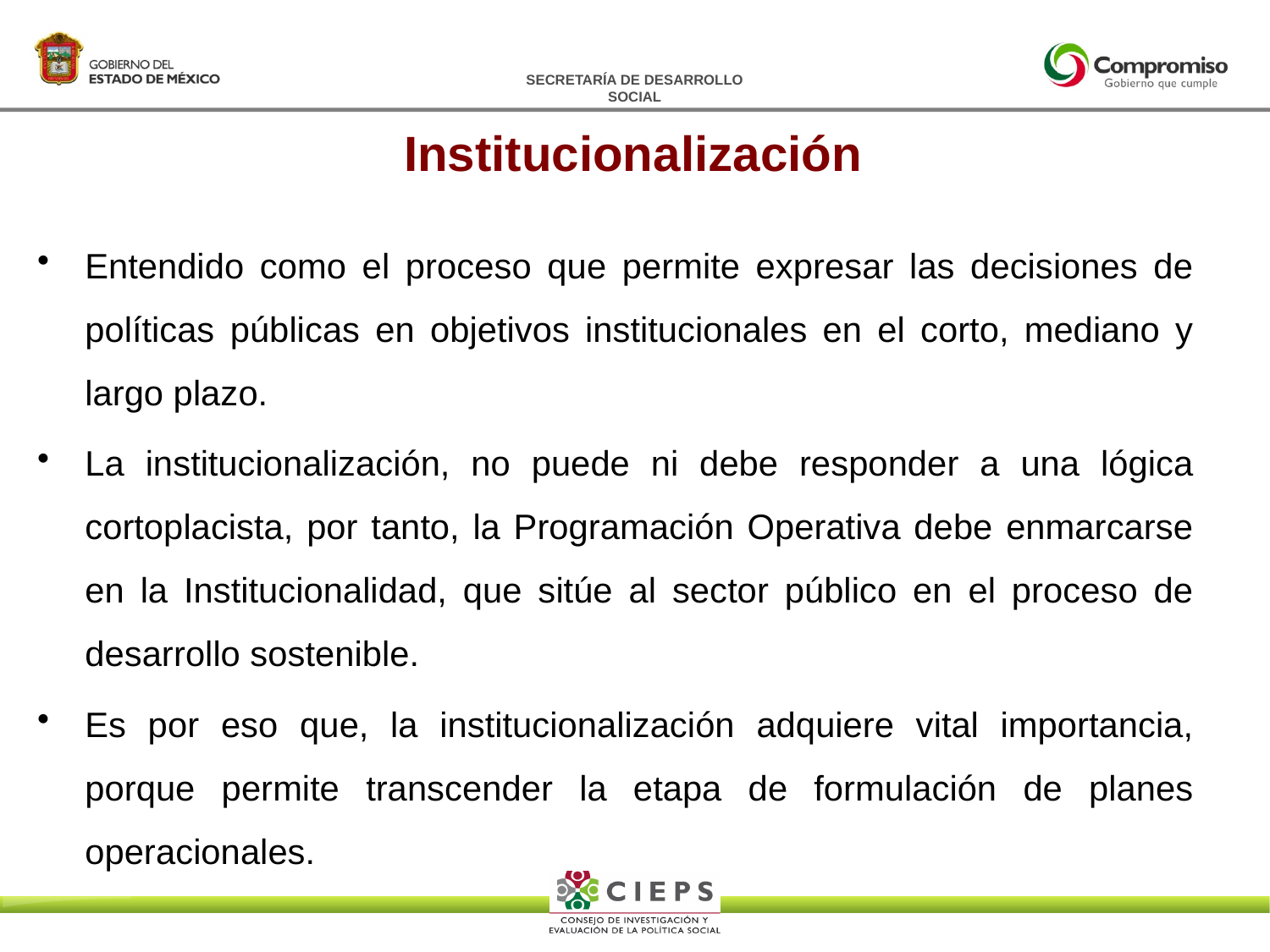

Institucionalización
Entendido como el proceso que permite expresar las decisiones de políticas públicas en objetivos institucionales en el corto, mediano y largo plazo.
La institucionalización, no puede ni debe responder a una lógica cortoplacista, por tanto, la Programación Operativa debe enmarcarse en la Institucionalidad, que sitúe al sector público en el proceso de desarrollo sostenible.
Es por eso que, la institucionalización adquiere vital importancia, porque permite transcender la etapa de formulación de planes operacionales.